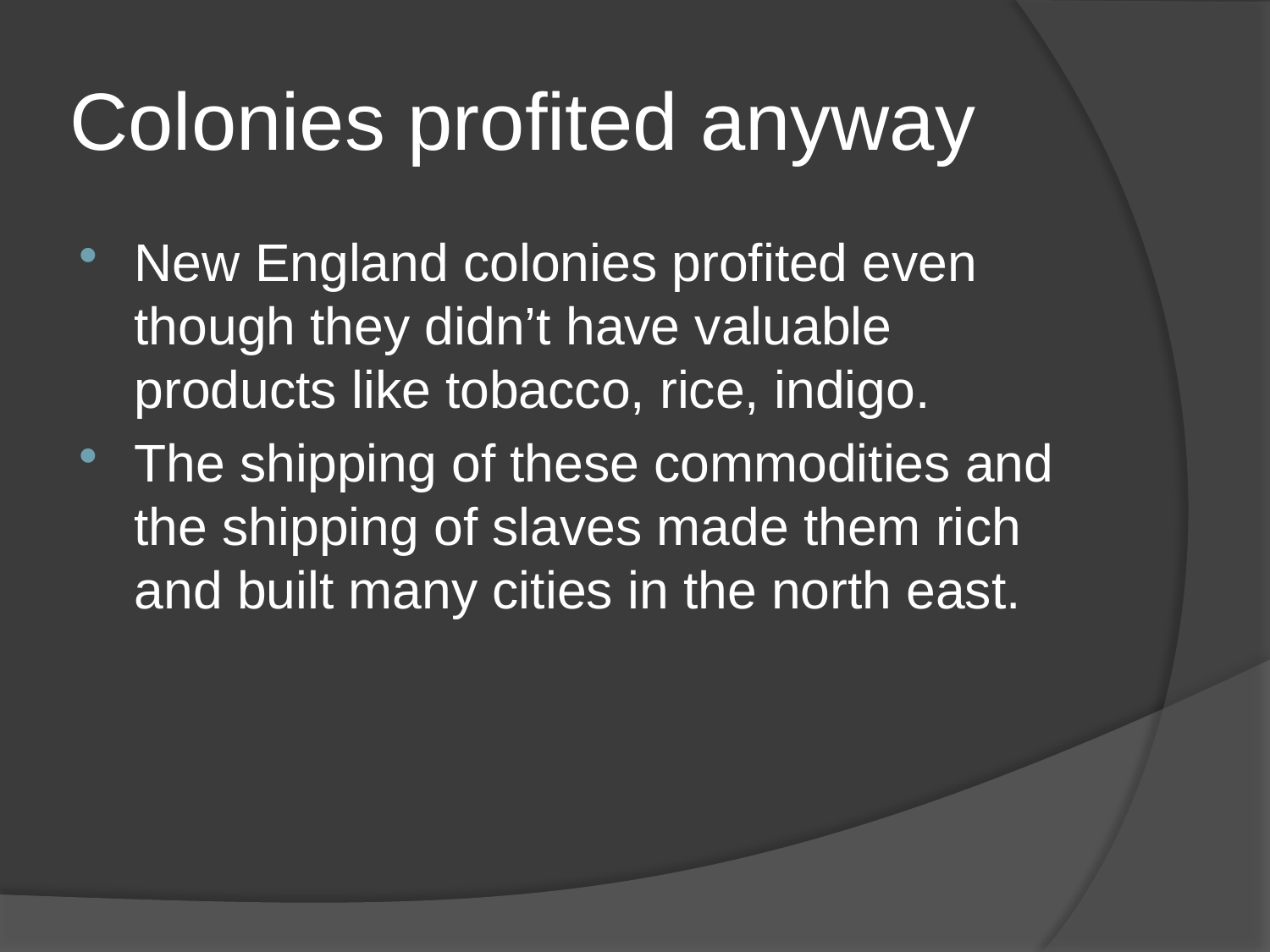

# Colonies profited anyway
New England colonies profited even though they didn’t have valuable products like tobacco, rice, indigo.
The shipping of these commodities and the shipping of slaves made them rich and built many cities in the north east.